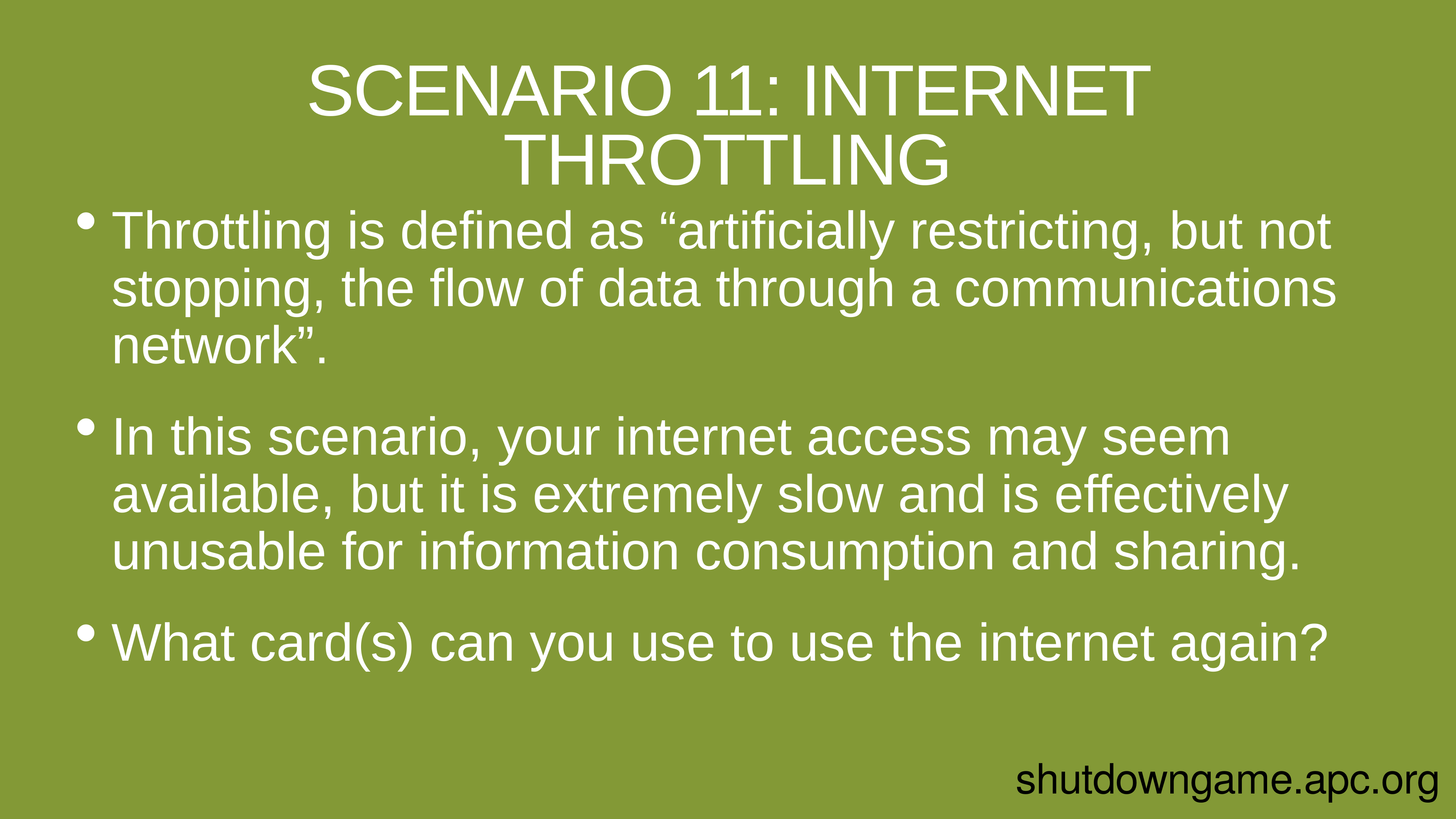

# SCENARIO 11: INTERNET THROTTLING
Throttling is defined as “artificially restricting, but not stopping, the flow of data through a communications network”.
In this scenario, your internet access may seem available, but it is extremely slow and is effectively unusable for information consumption and sharing.
What card(s) can you use to use the internet again?
shutdowngame.apc.org